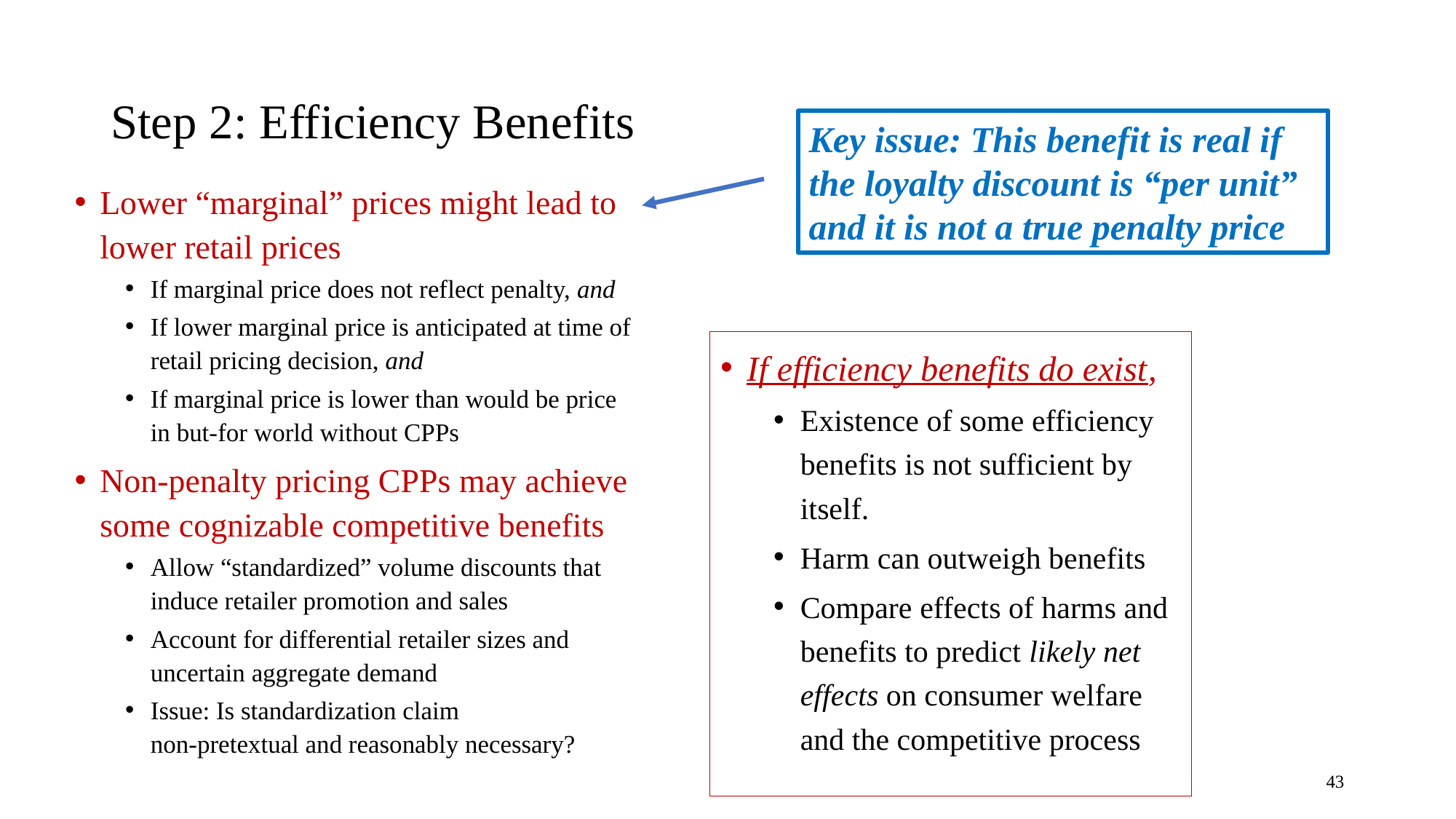

# Step 2: Efficiency Benefits
Key issue: This benefit is real if the loyalty discount is “per unit” and it is not a true penalty price
Lower “marginal” prices might lead to lower retail prices
If marginal price does not reflect penalty, and
If lower marginal price is anticipated at time of retail pricing decision, and
If marginal price is lower than would be price in but-for world without CPPs
Non-penalty pricing CPPs may achieve some cognizable competitive benefits
Allow “standardized” volume discounts that induce retailer promotion and sales
Account for differential retailer sizes and uncertain aggregate demand
Issue: Is standardization claim
non-pretextual and reasonably necessary?
If efficiency benefits do exist,
Existence of some efficiency benefits is not sufficient by itself.
Harm can outweigh benefits
Compare effects of harms and benefits to predict likely net effects on consumer welfare and the competitive process

43